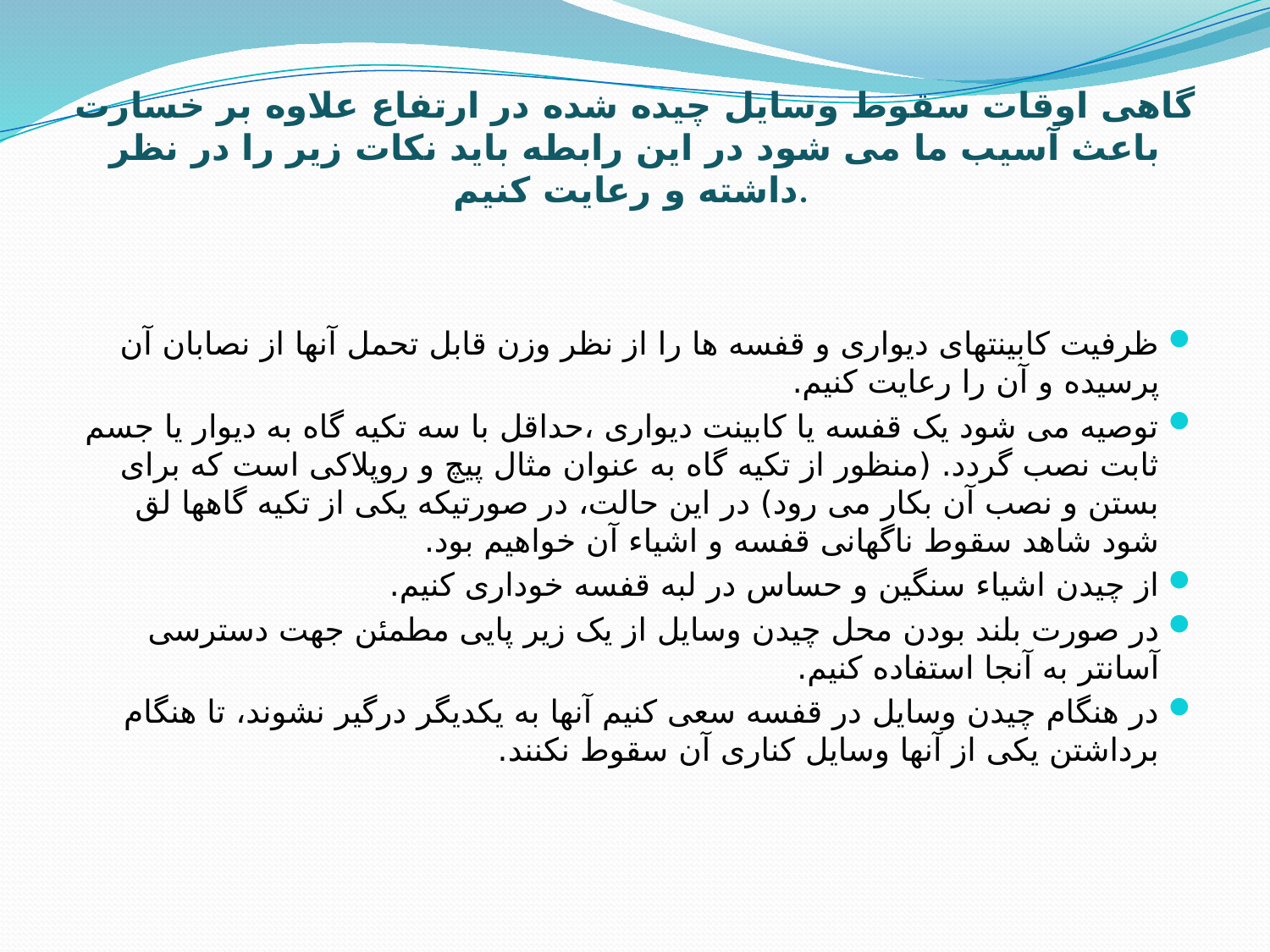

# گاهی اوقات سقوط وسایل چیده شده در ارتفاع علاوه بر خسارت باعث آسیب ما می شود در این رابطه باید نکات زیر را در نظر داشته و رعایت کنیم.
ظرفیت کابینتهای دیواری و قفسه ها را از نظر وزن قابل تحمل آنها از نصابان آن پرسیده و آن را رعایت کنیم.
توصیه می شود یک قفسه یا کابینت دیواری ،حداقل با سه تکیه گاه به دیوار یا جسم ثابت نصب گردد. (منظور از تکیه گاه به عنوان مثال پیچ و روپلاکی است که برای بستن و نصب آن بکار می رود) در این حالت، در صورتیکه یکی از تکیه گاهها لق شود شاهد سقوط ناگهانی قفسه و اشیاء آن خواهیم بود.
از چیدن اشیاء سنگین و حساس در لبه قفسه خوداری کنیم.
در صورت بلند بودن محل چیدن وسایل از یک زیر پایی مطمئن جهت دسترسی آسانتر به آنجا استفاده کنیم.
در هنگام چیدن وسایل در قفسه سعی کنیم آنها به یکدیگر درگیر نشوند، تا هنگام برداشتن یکی از آنها وسایل کناری آن سقوط نکنند.